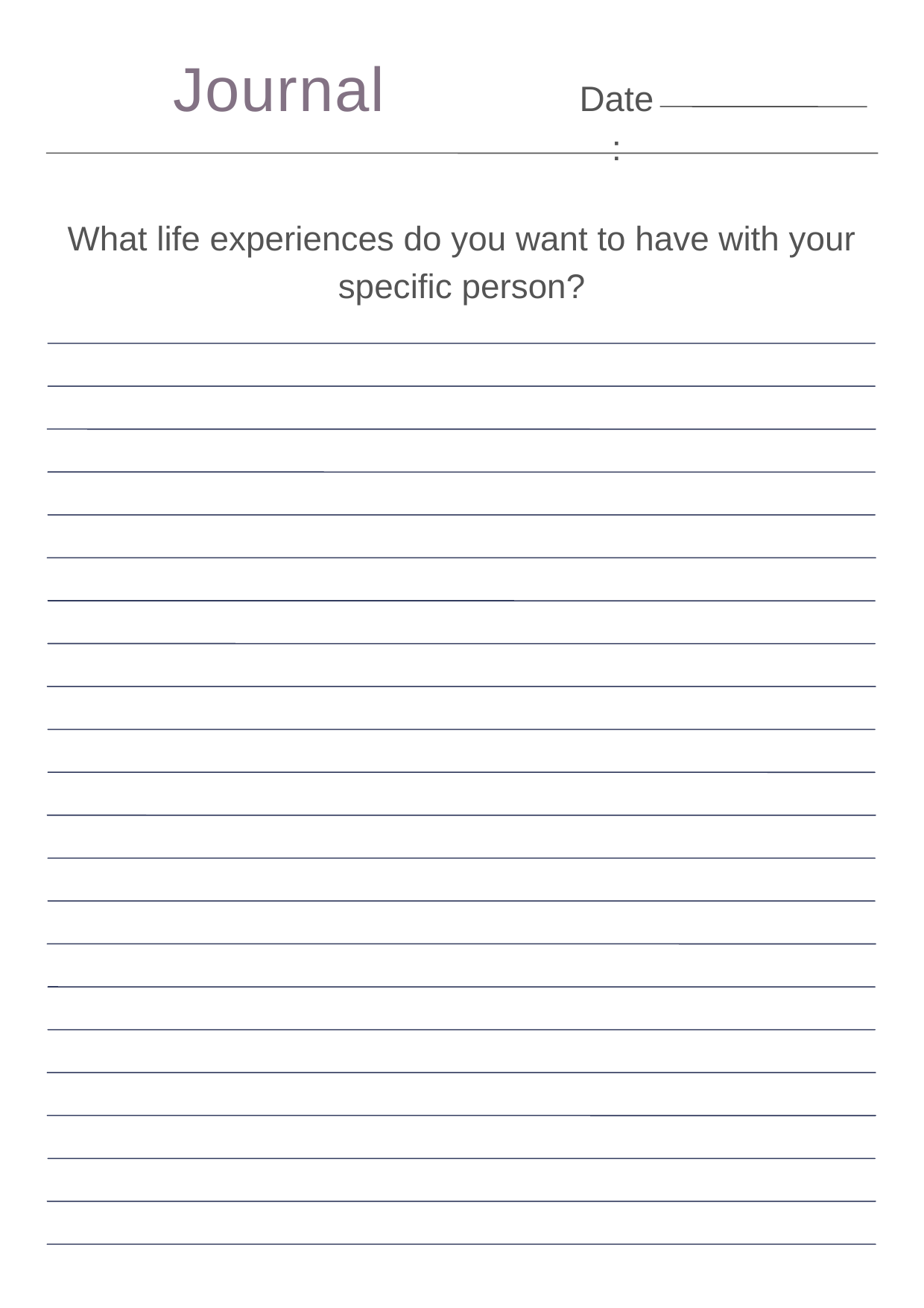

Journal
Date:

What life experiences do you want to have with your specific person?